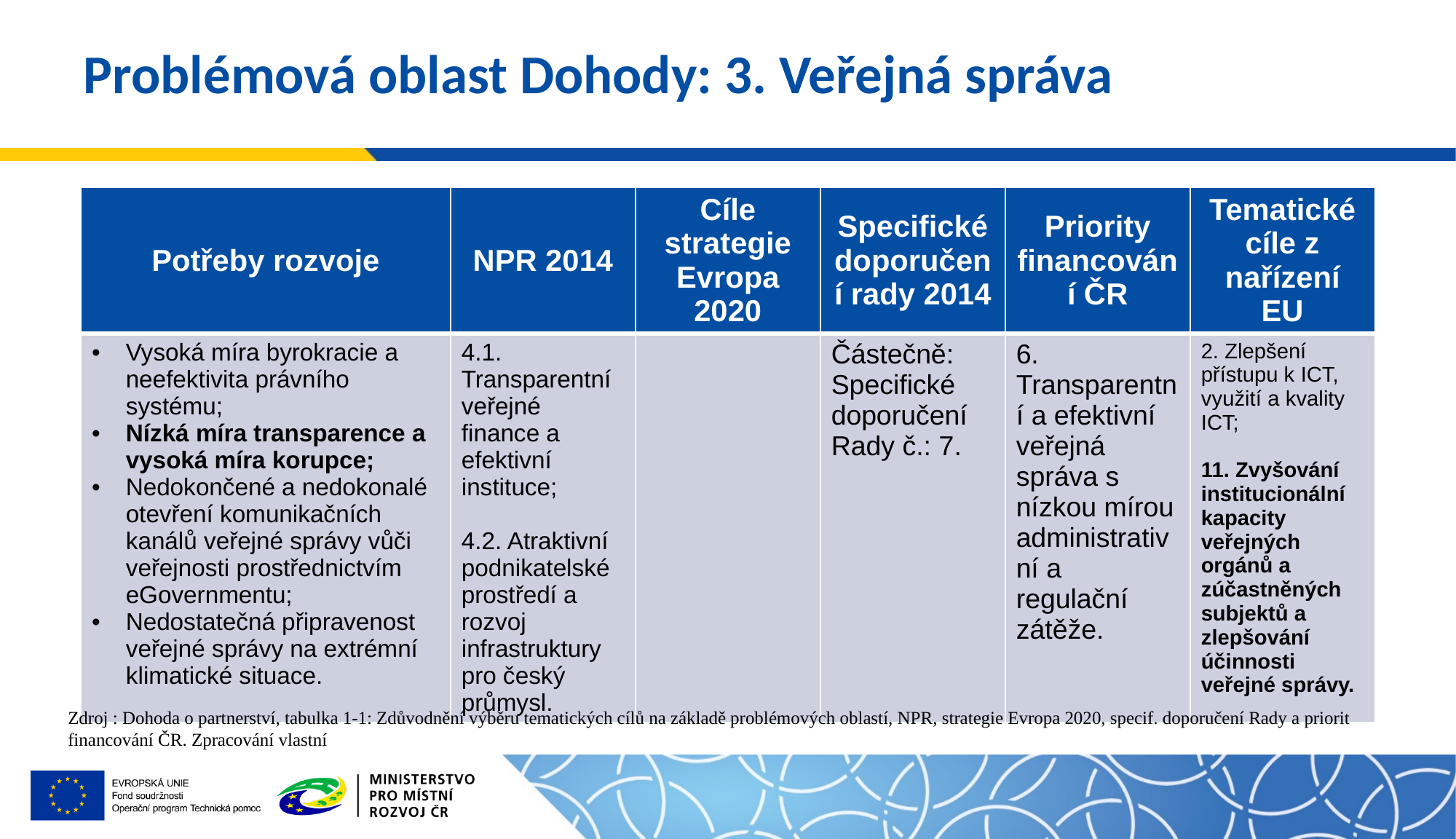

# Problémová oblast Dohody: 3. Veřejná správa
| Potřeby rozvoje | NPR 2014 | Cíle strategie Evropa 2020 | Specifické doporučení rady 2014 | Priority financování ČR | Tematické cíle z nařízení EU |
| --- | --- | --- | --- | --- | --- |
| Vysoká míra byrokracie a neefektivita právního systému; Nízká míra transparence a vysoká míra korupce; Nedokončené a nedokonalé otevření komunikačních kanálů veřejné správy vůči veřejnosti prostřednictvím eGovernmentu; Nedostatečná připravenost veřejné správy na extrémní klimatické situace. | 4.1. Transparentní veřejné finance a efektivní instituce; 4.2. Atraktivní podnikatelské prostředí a rozvoj infrastruktury pro český průmysl. |  | Částečně: Specifické doporučení Rady č.: 7. | 6. Transparentní a efektivní veřejná správa s nízkou mírou administrativní a regulační zátěže. | 2. Zlepšení přístupu k ICT, využití a kvality ICT; 11. Zvyšování institucionální kapacity veřejných orgánů a zúčastněných subjektů a zlepšování účinnosti veřejné správy. |
Zdroj : Dohoda o partnerství, tabulka 1-1: Zdůvodnění výběru tematických cílů na základě problémových oblastí, NPR, strategie Evropa 2020, specif. doporučení Rady a priorit financování ČR. Zpracování vlastní